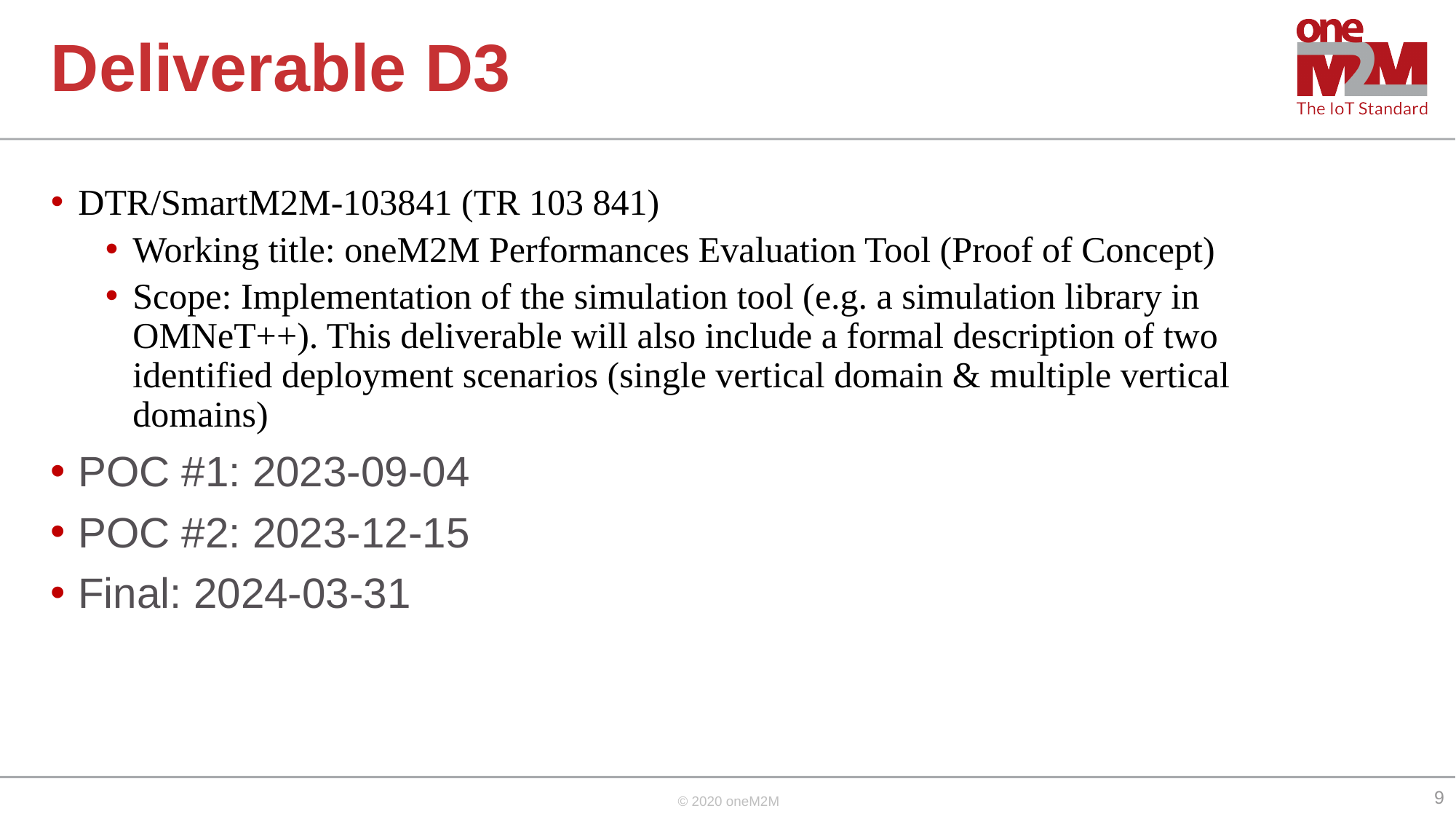

# Deliverable D3
DTR/SmartM2M-103841 (TR 103 841)
Working title: oneM2M Performances Evaluation Tool (Proof of Concept)
Scope: Implementation of the simulation tool (e.g. a simulation library in OMNeT++). This deliverable will also include a formal description of two identified deployment scenarios (single vertical domain & multiple vertical domains)
POC #1: 2023-09-04
POC #2: 2023-12-15
Final: 2024-03-31
9